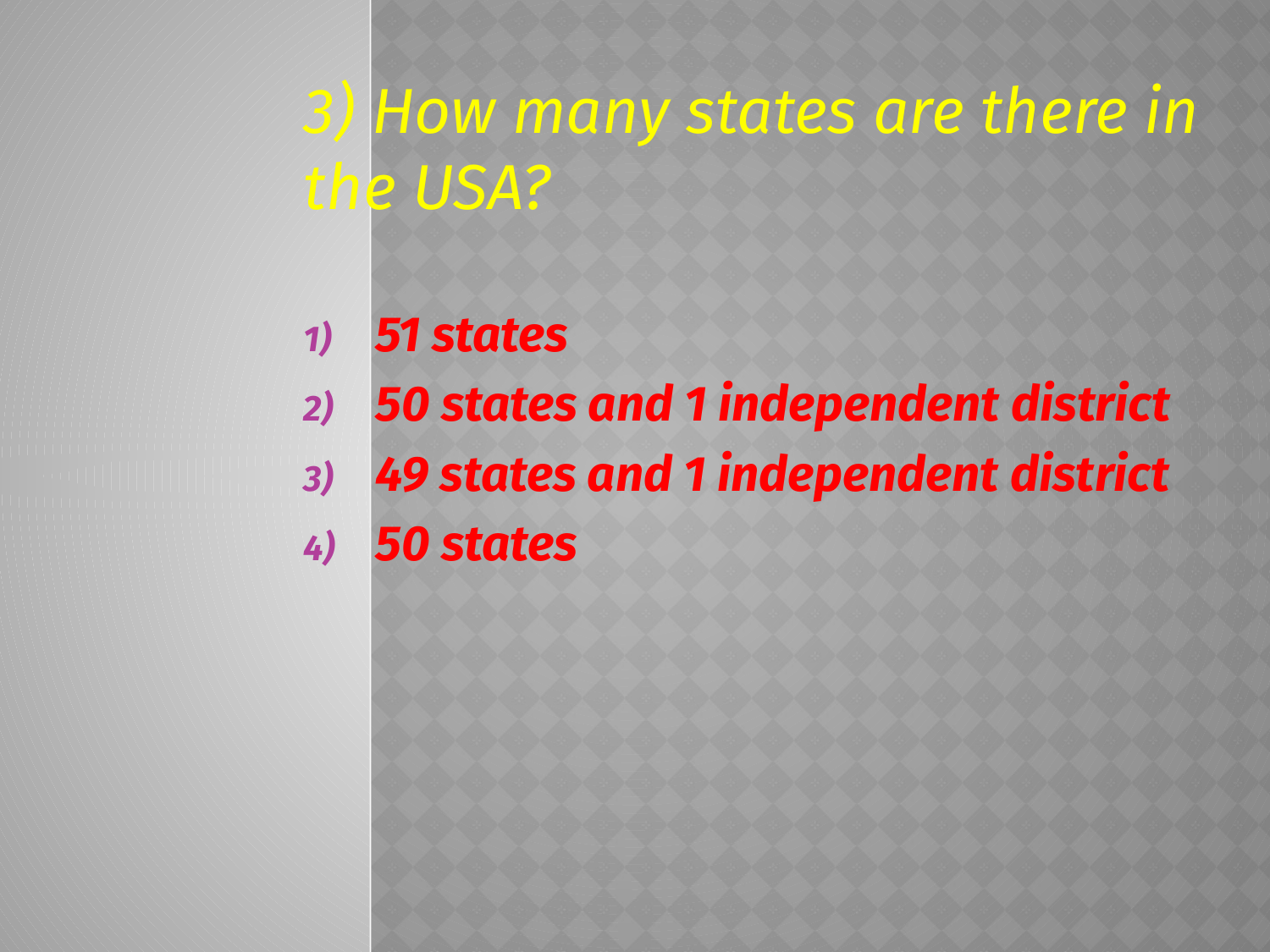

3) How many states are there in the USA?

51 states
50 states and 1 independent district
49 states and 1 independent district
50 states
#